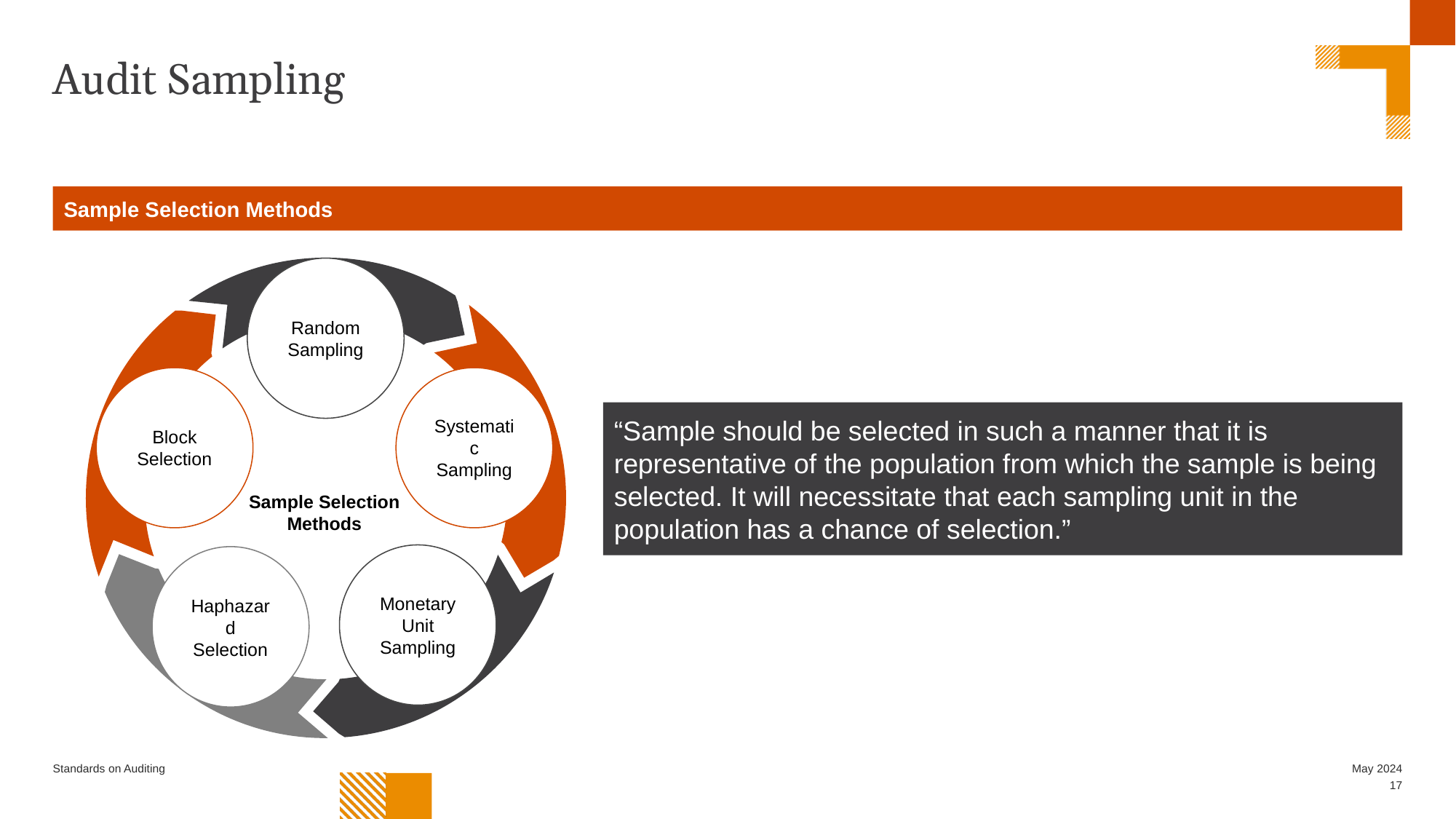

# Audit Sampling
Sample Selection Methods

Random Sampling

Block Selection
Systematic Sampling
Monetary Unit Sampling
Haphazard Selection

Sample Selection
Methods
“Sample should be selected in such a manner that it is representative of the population from which the sample is being selected. It will necessitate that each sampling unit in the population has a chance of selection.”
Standards on Auditing
May 2024
17